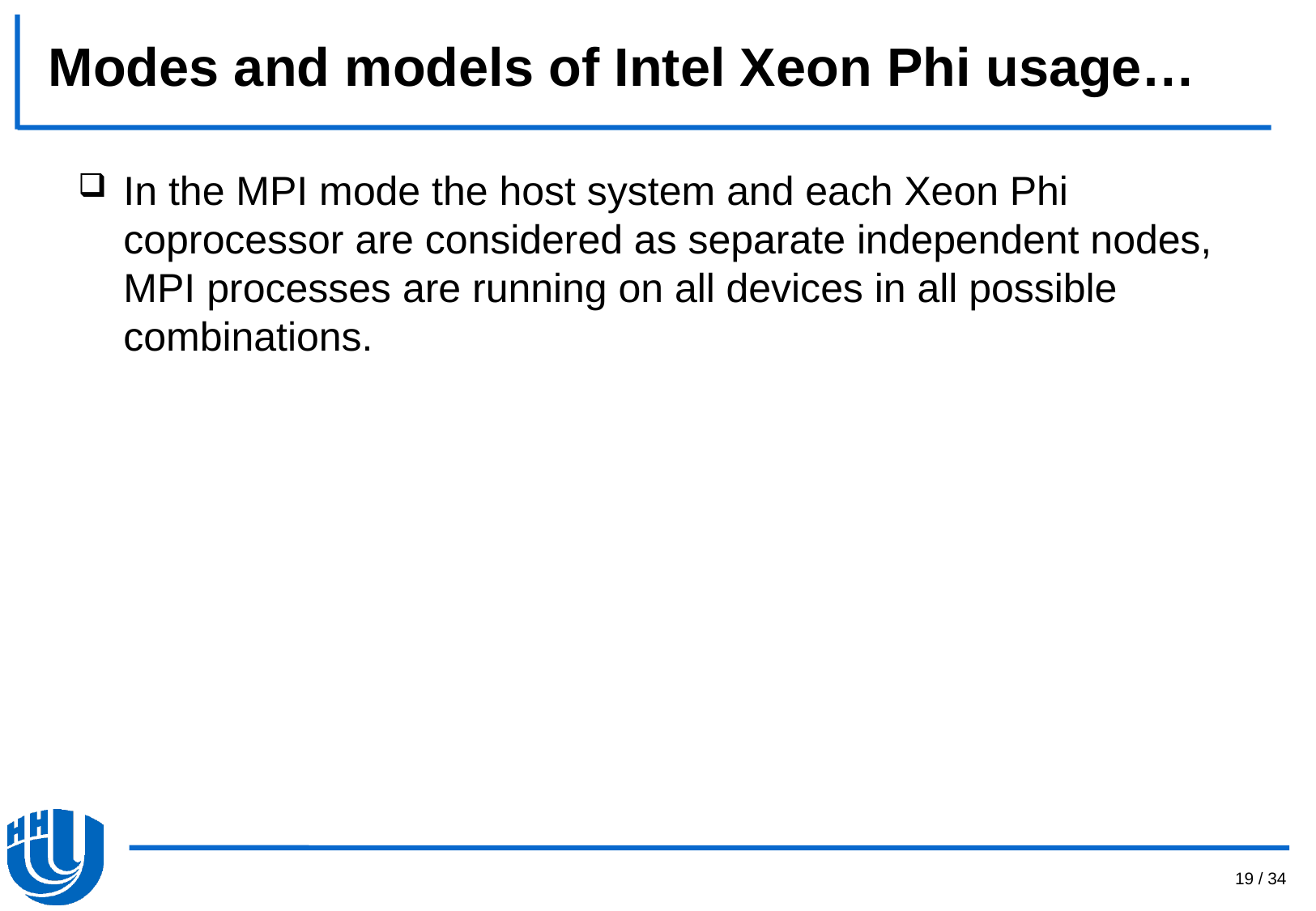

# Modes and models of Intel Xeon Phi usage…
In the MPI mode the host system and each Xeon Phi coprocessor are considered as separate independent nodes, MPI processes are running on all devices in all possible combinations.
19